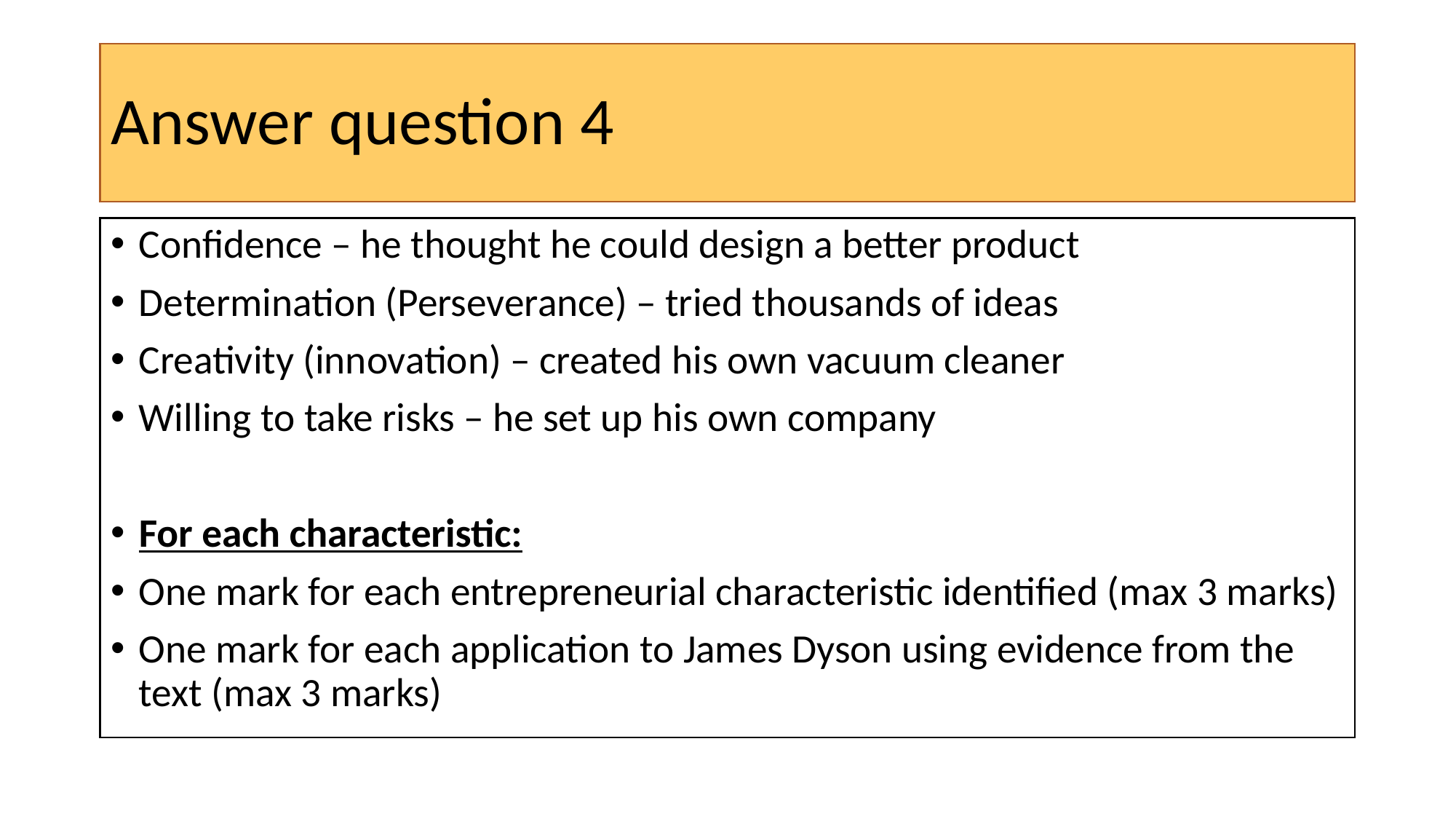

# Answer question 4
Confidence – he thought he could design a better product
Determination (Perseverance) – tried thousands of ideas
Creativity (innovation) – created his own vacuum cleaner
Willing to take risks – he set up his own company

For each characteristic:
One mark for each entrepreneurial characteristic identified (max 3 marks)
One mark for each application to James Dyson using evidence from the text (max 3 marks)